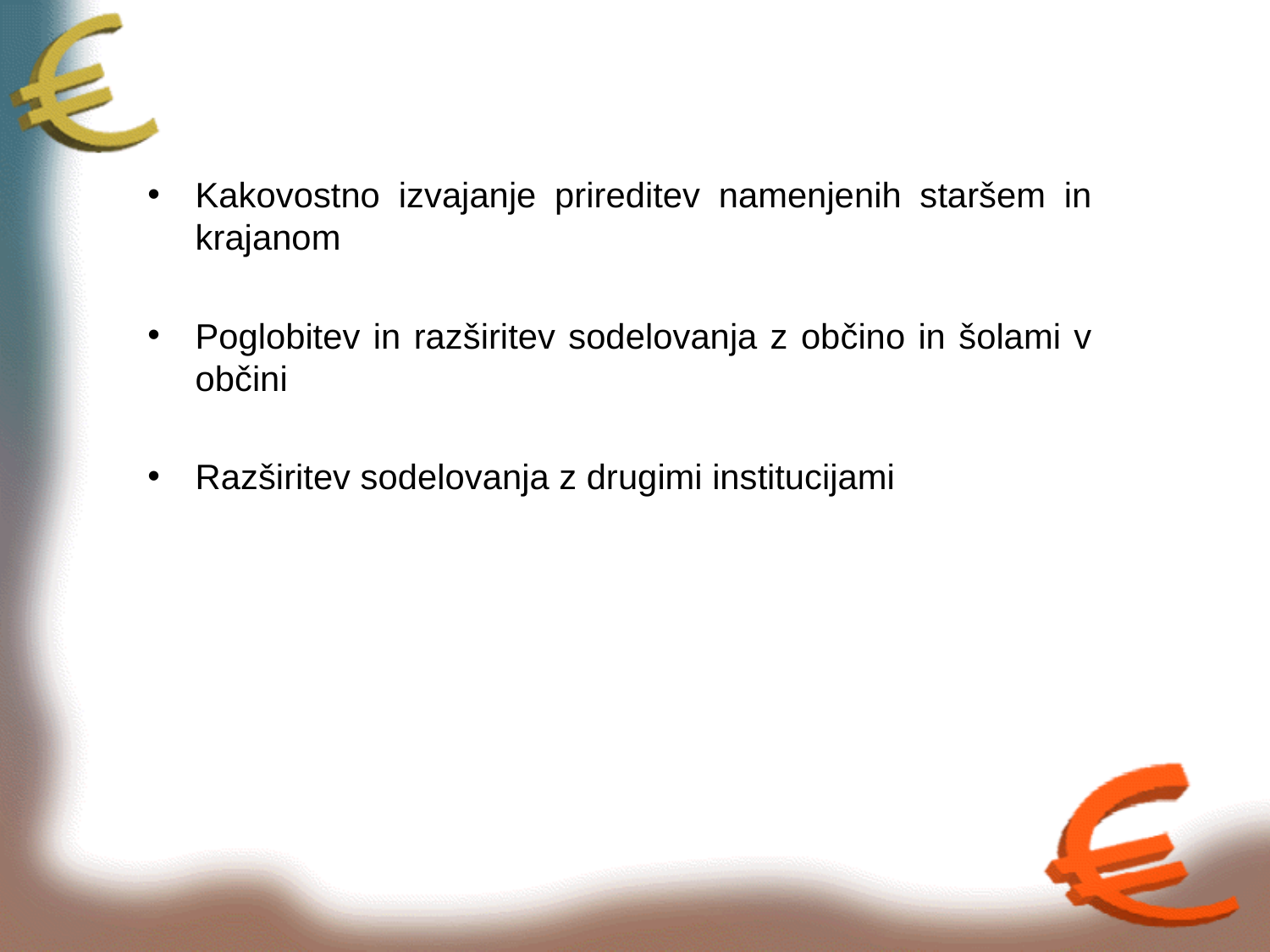

#
Kakovostno izvajanje prireditev namenjenih staršem in krajanom

Poglobitev in razširitev sodelovanja z občino in šolami v občini

Razširitev sodelovanja z drugimi institucijami